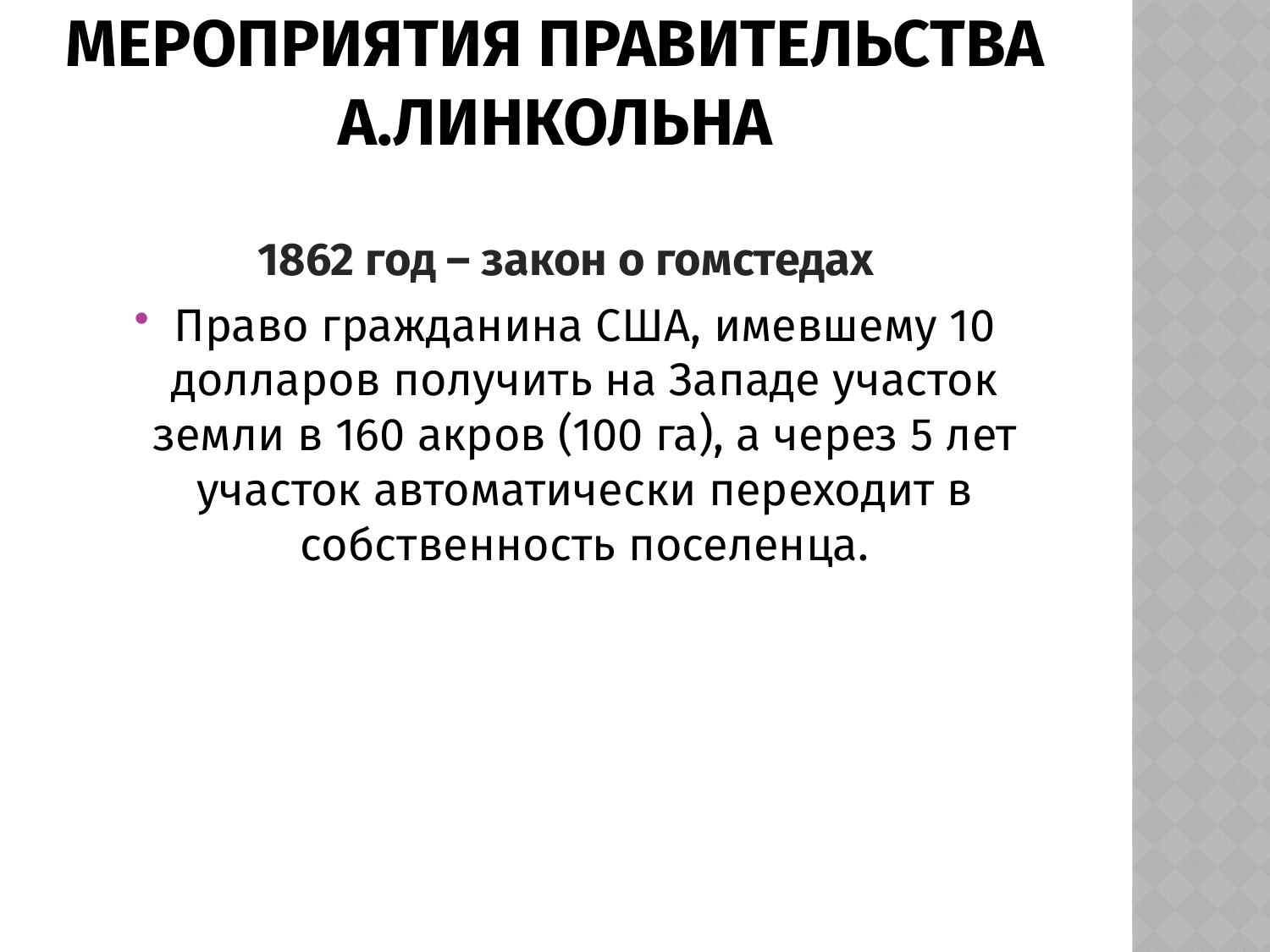

# Мероприятия правительства А.Линкольна
1862 год – закон о гомстедах
Право гражданина США, имевшему 10 долларов получить на Западе участок земли в 160 акров (100 га), а через 5 лет участок автоматически переходит в собственность поселенца.